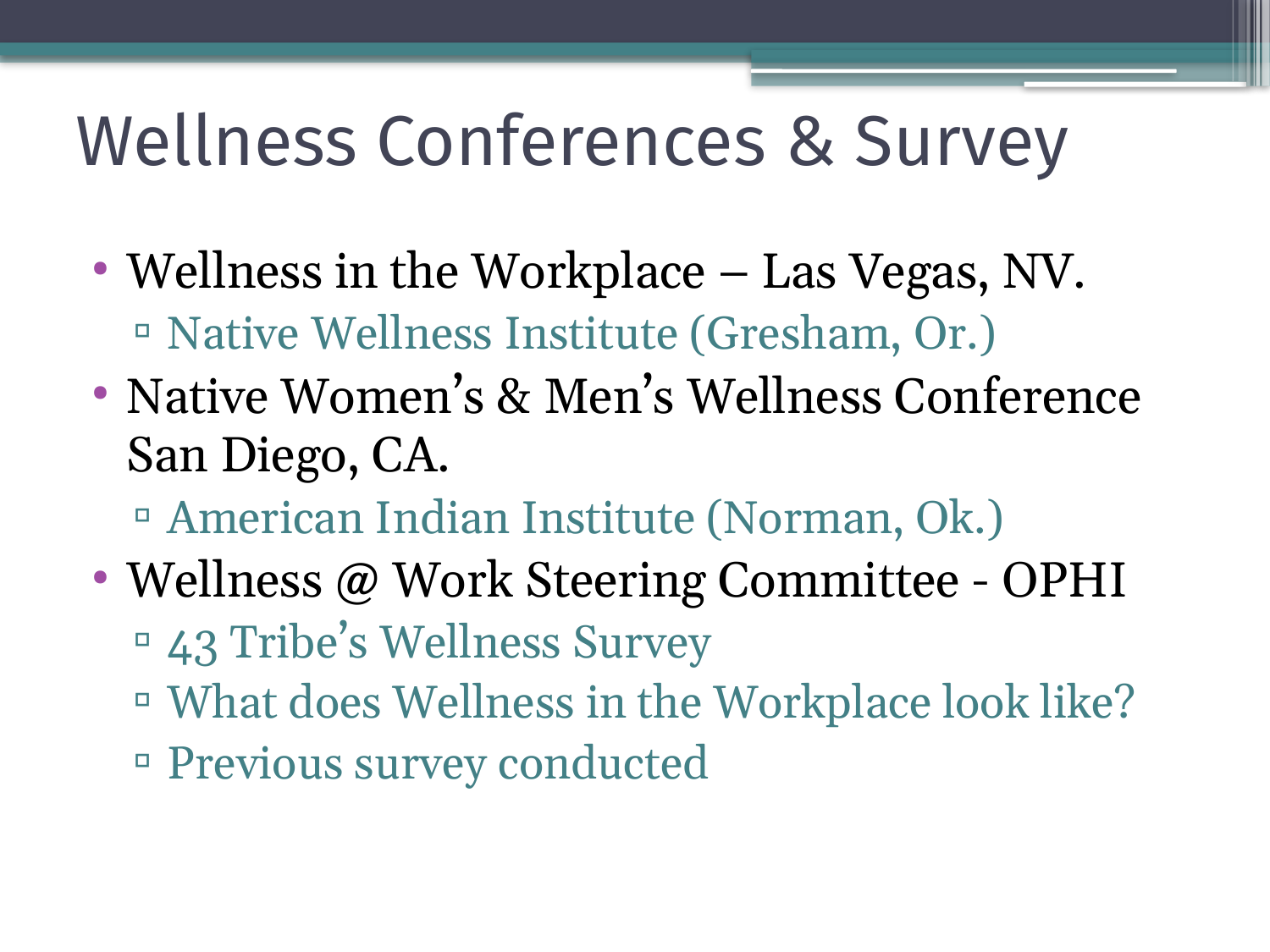

# Wellness Conferences & Survey
Wellness in the Workplace – Las Vegas, NV.
Native Wellness Institute (Gresham, Or.)
Native Women’s & Men’s Wellness Conference San Diego, CA.
American Indian Institute (Norman, Ok.)
Wellness @ Work Steering Committee - OPHI
43 Tribe’s Wellness Survey
What does Wellness in the Workplace look like?
Previous survey conducted